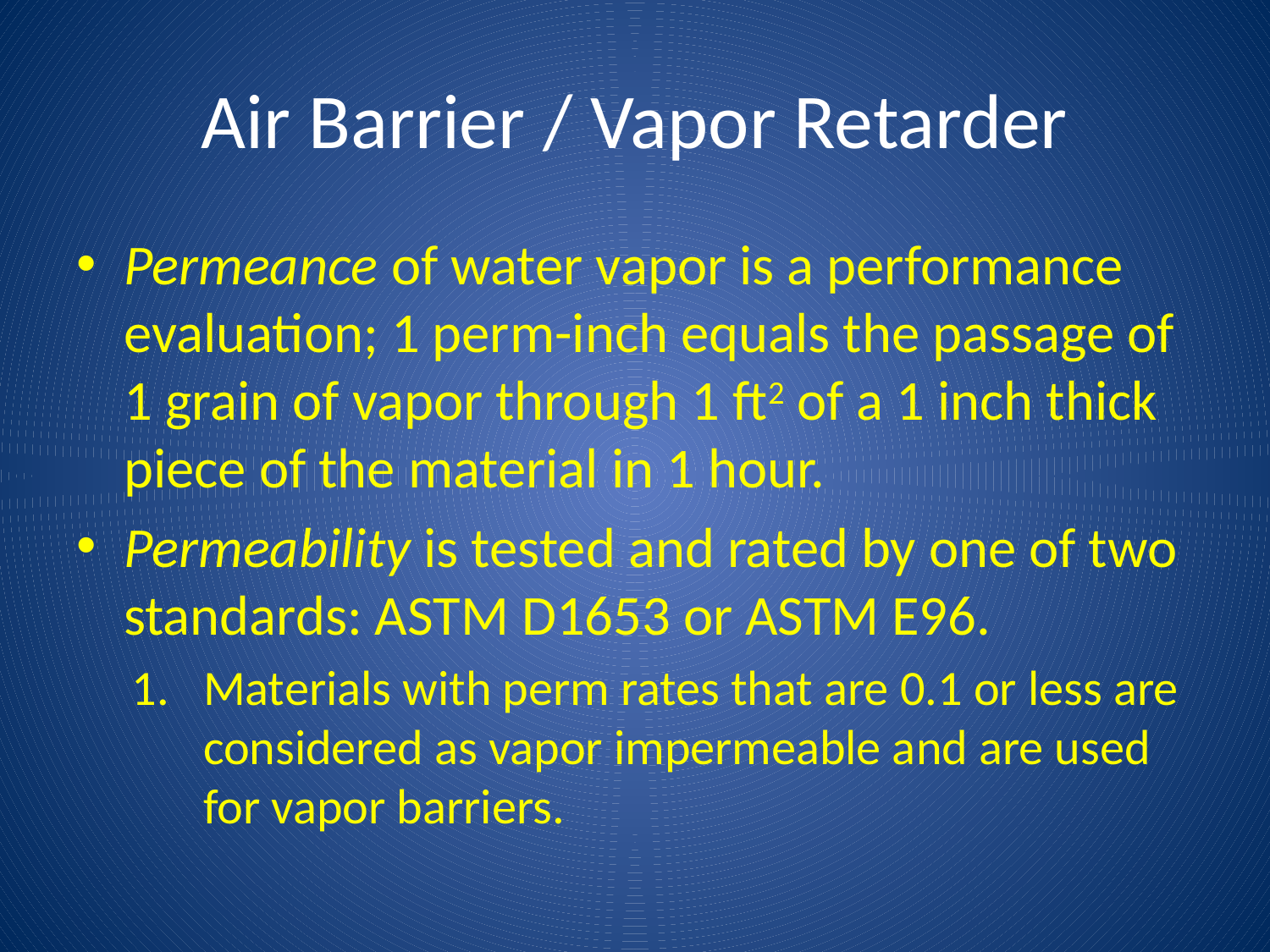

# Air Barrier / Vapor Retarder
Permeance of water vapor is a performance evaluation; 1 perm-inch equals the passage of 1 grain of vapor through 1 ft2 of a 1 inch thick piece of the material in 1 hour.
Permeability is tested and rated by one of two standards: ASTM D1653 or ASTM E96.
Materials with perm rates that are 0.1 or less are considered as vapor impermeable and are used for vapor barriers.